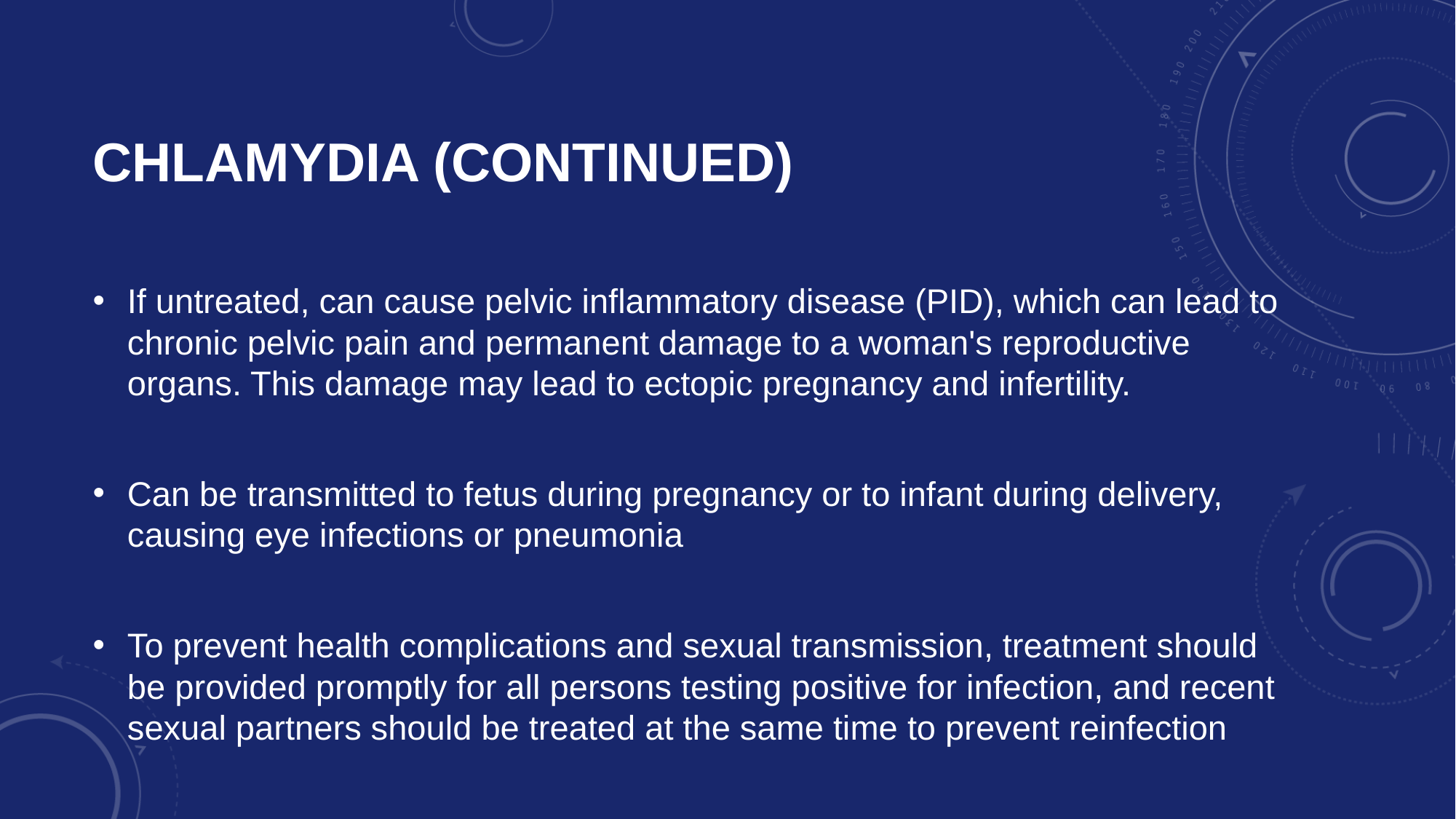

# Chlamydia (continued)
If untreated, can cause pelvic inflammatory disease (PID), which can lead to chronic pelvic pain and permanent damage to a woman's reproductive organs. This damage may lead to ectopic pregnancy and infertility.

Can be transmitted to fetus during pregnancy or to infant during delivery, causing eye infections or pneumonia

To prevent health complications and sexual transmission, treatment should be provided promptly for all persons testing positive for infection, and recent sexual partners should be treated at the same time to prevent reinfection